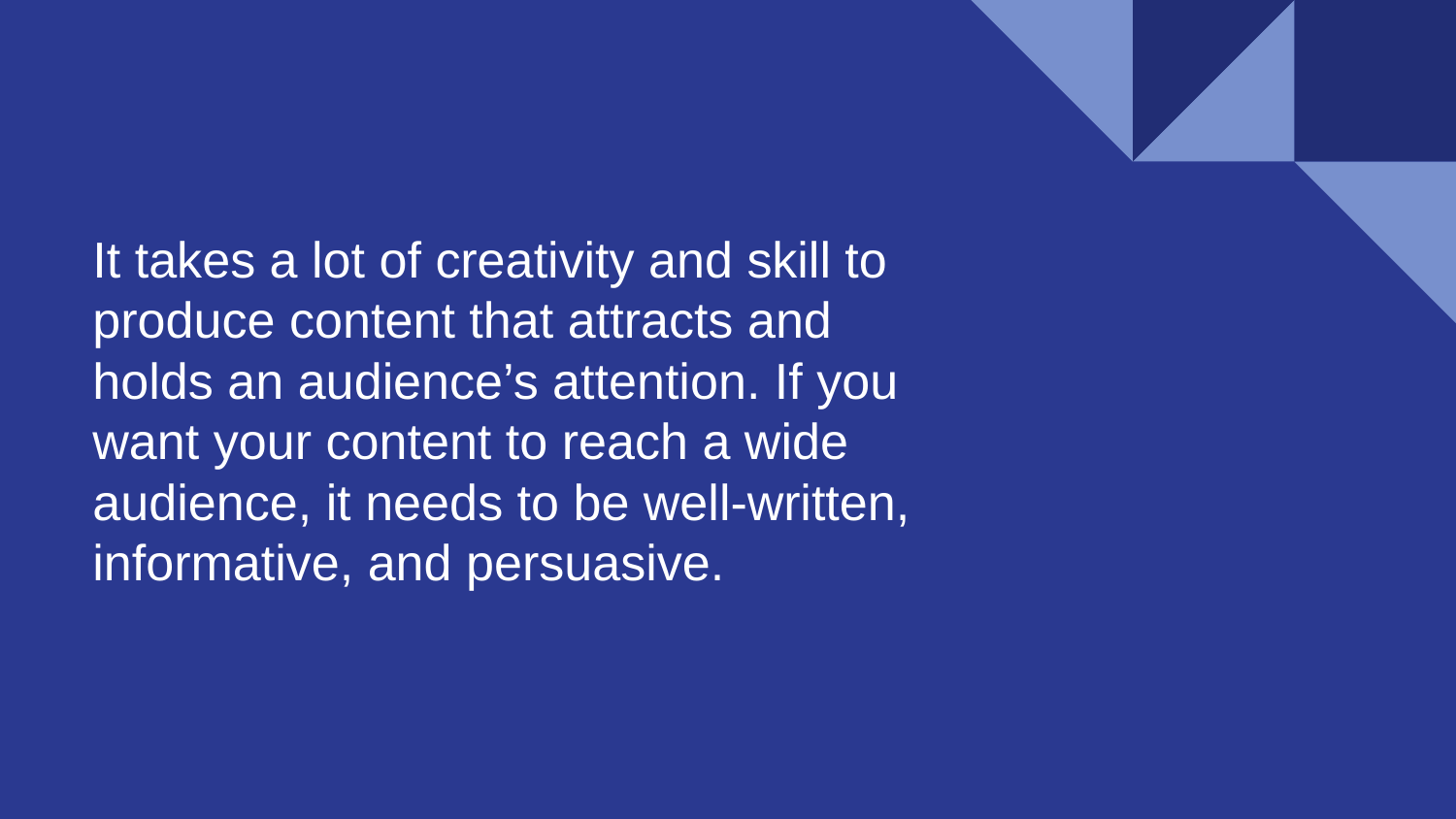

# It takes a lot of creativity and skill to produce content that attracts and holds an audience’s attention. If you want your content to reach a wide audience, it needs to be well-written, informative, and persuasive.